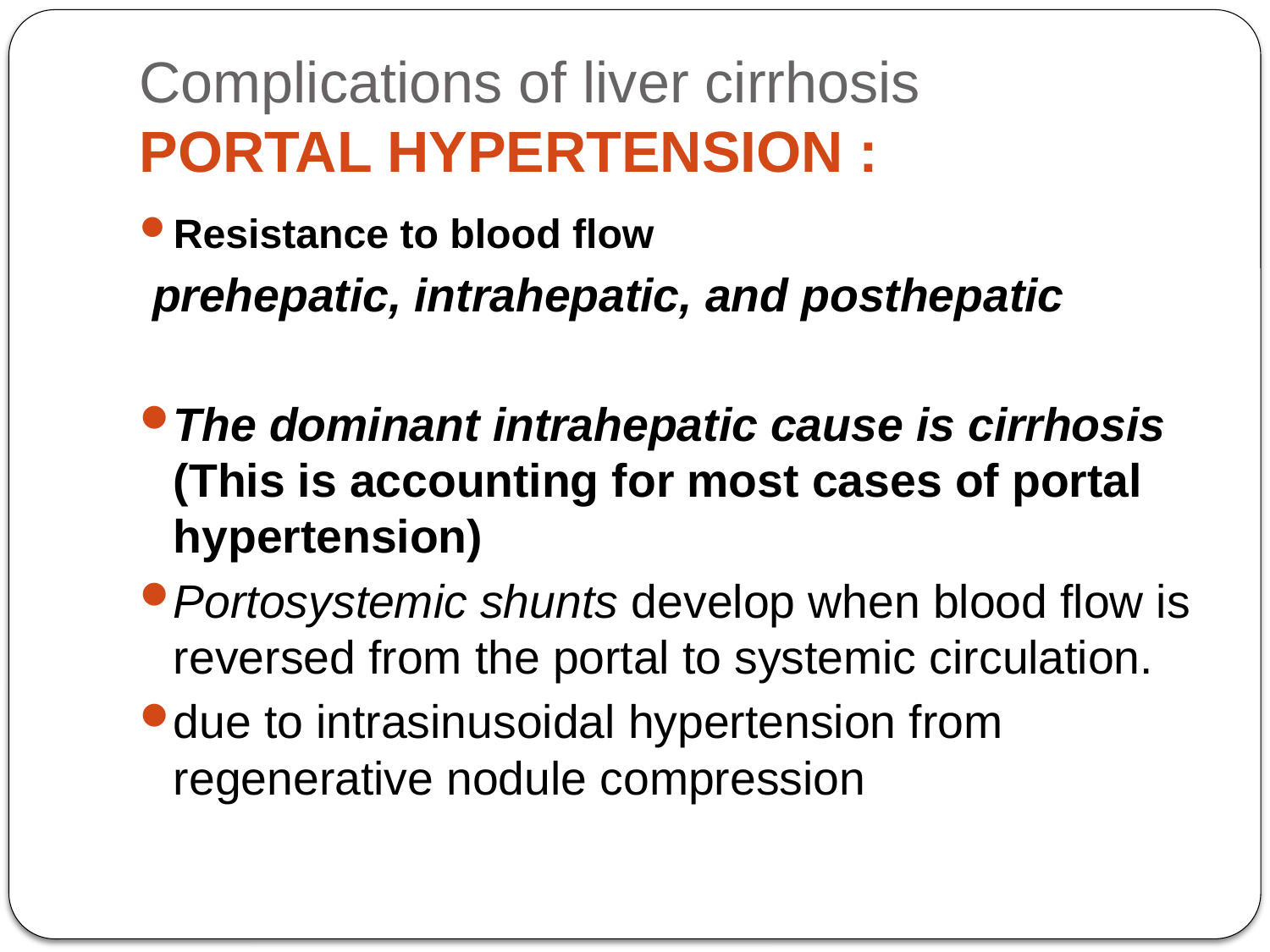

# Complications of liver cirrhosis PORTAL HYPERTENSION :
Resistance to blood flow
 prehepatic, intrahepatic, and posthepatic

The dominant intrahepatic cause is cirrhosis   (This is accounting for most cases of portal hypertension)
Portosystemic shunts develop when blood flow is reversed from the portal to systemic circulation.
due to intrasinusoidal hypertension from regenerative nodule compression